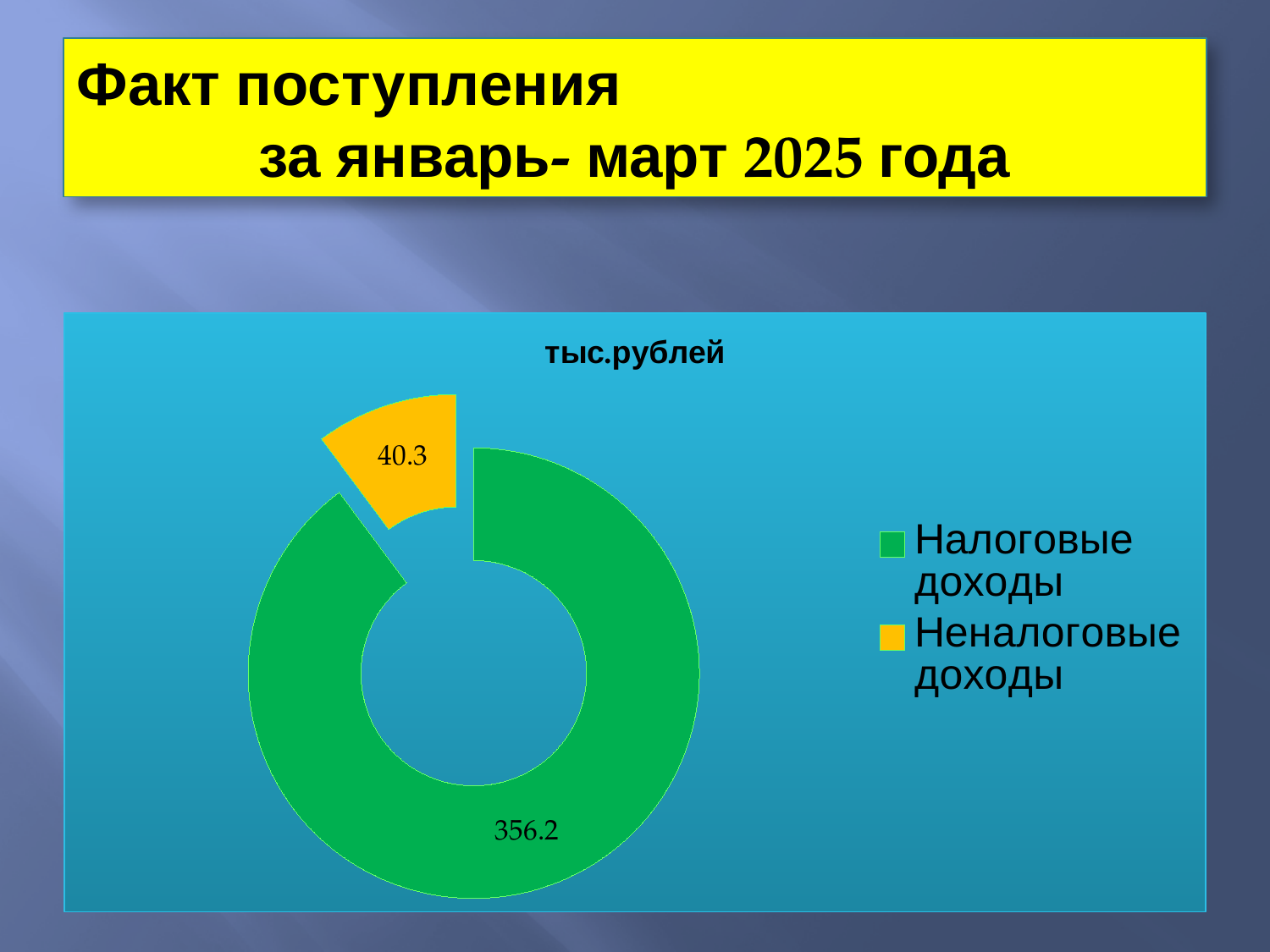

# Факт поступления                                       за январь- март 2025 года

### Chart: тыс.рублей

| Category | тыс.рублей |
|---|---|
| Налоговые доходы | 356.2 |
| Неналоговые доходы | 40.3 |